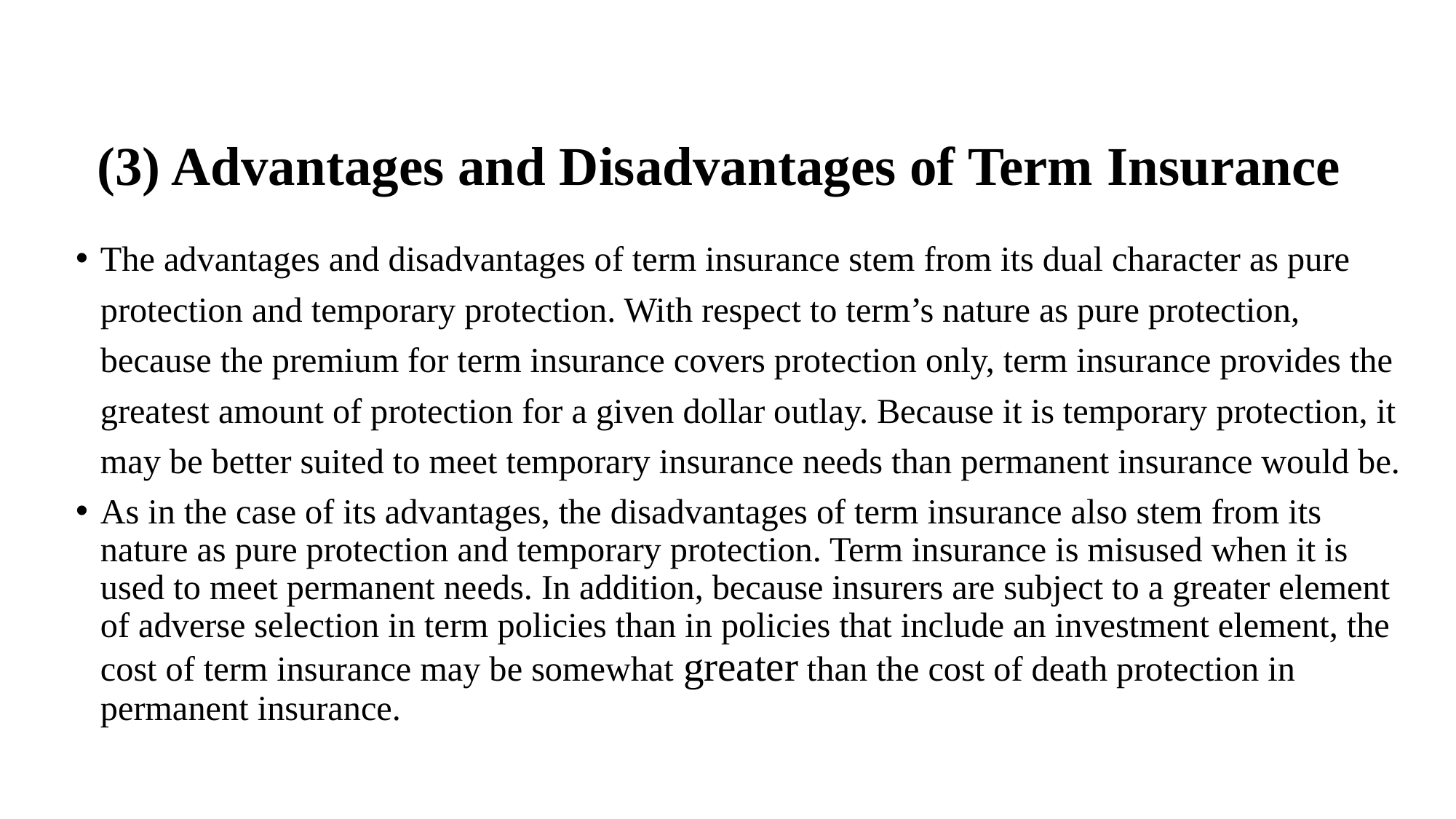

# (3) Advantages and Disadvantages of Term Insurance
The advantages and disadvantages of term insurance stem from its dual character as pure protection and temporary protection. With respect to term’s nature as pure protection, because the premium for term insurance covers protection only, term insurance provides the greatest amount of protection for a given dollar outlay. Because it is temporary protection, it may be better suited to meet temporary insurance needs than permanent insurance would be.
As in the case of its advantages, the disadvantages of term insurance also stem from its nature as pure protection and temporary protection. Term insurance is misused when it is used to meet permanent needs. In addition, because insurers are subject to a greater element of adverse selection in term policies than in policies that include an investment element, the cost of term insurance may be somewhat greater than the cost of death protection in permanent insurance.